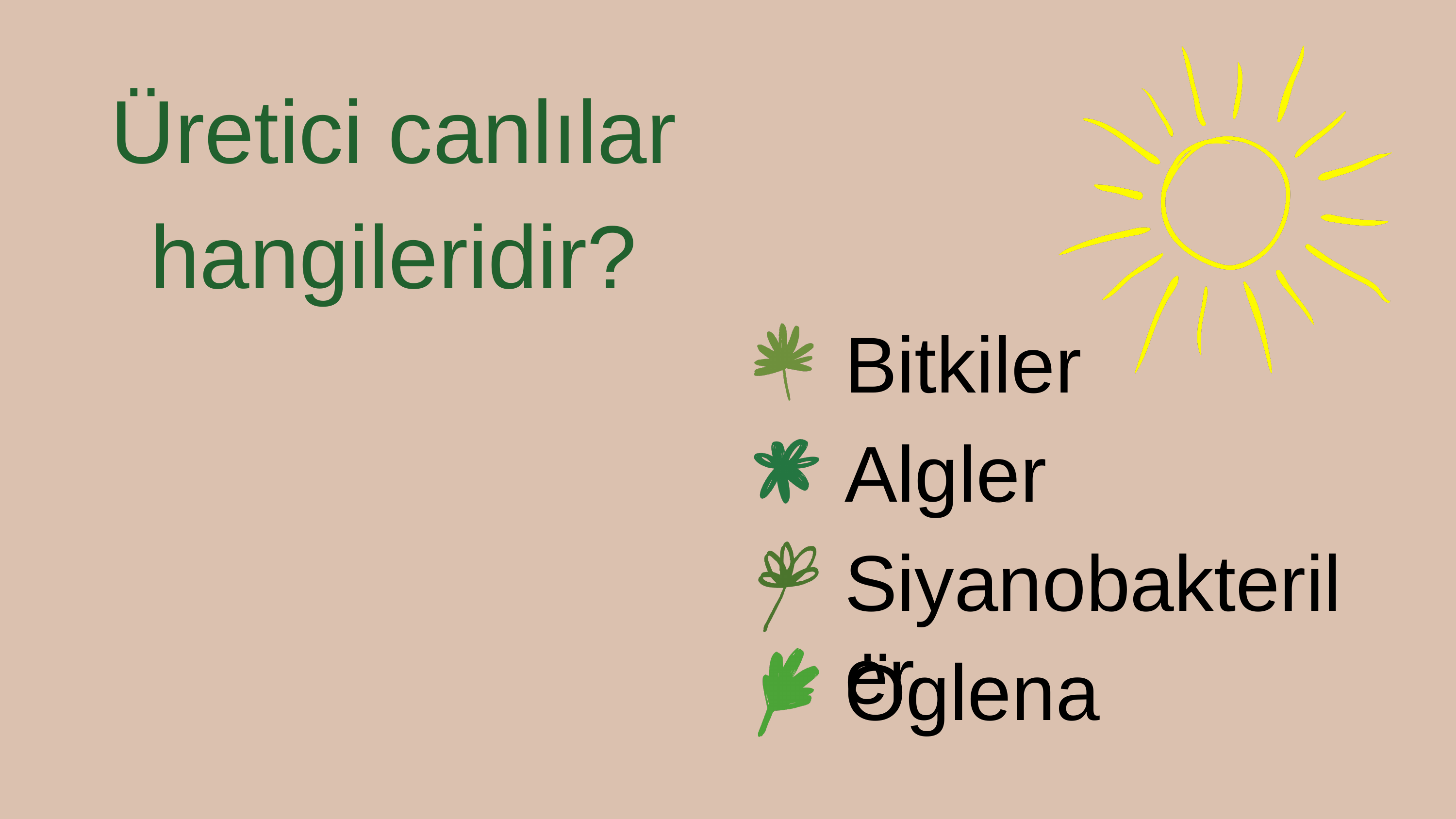

Üretici canlılar hangileridir?
Bitkiler

Algler

Siyanobakteriler

Öglena